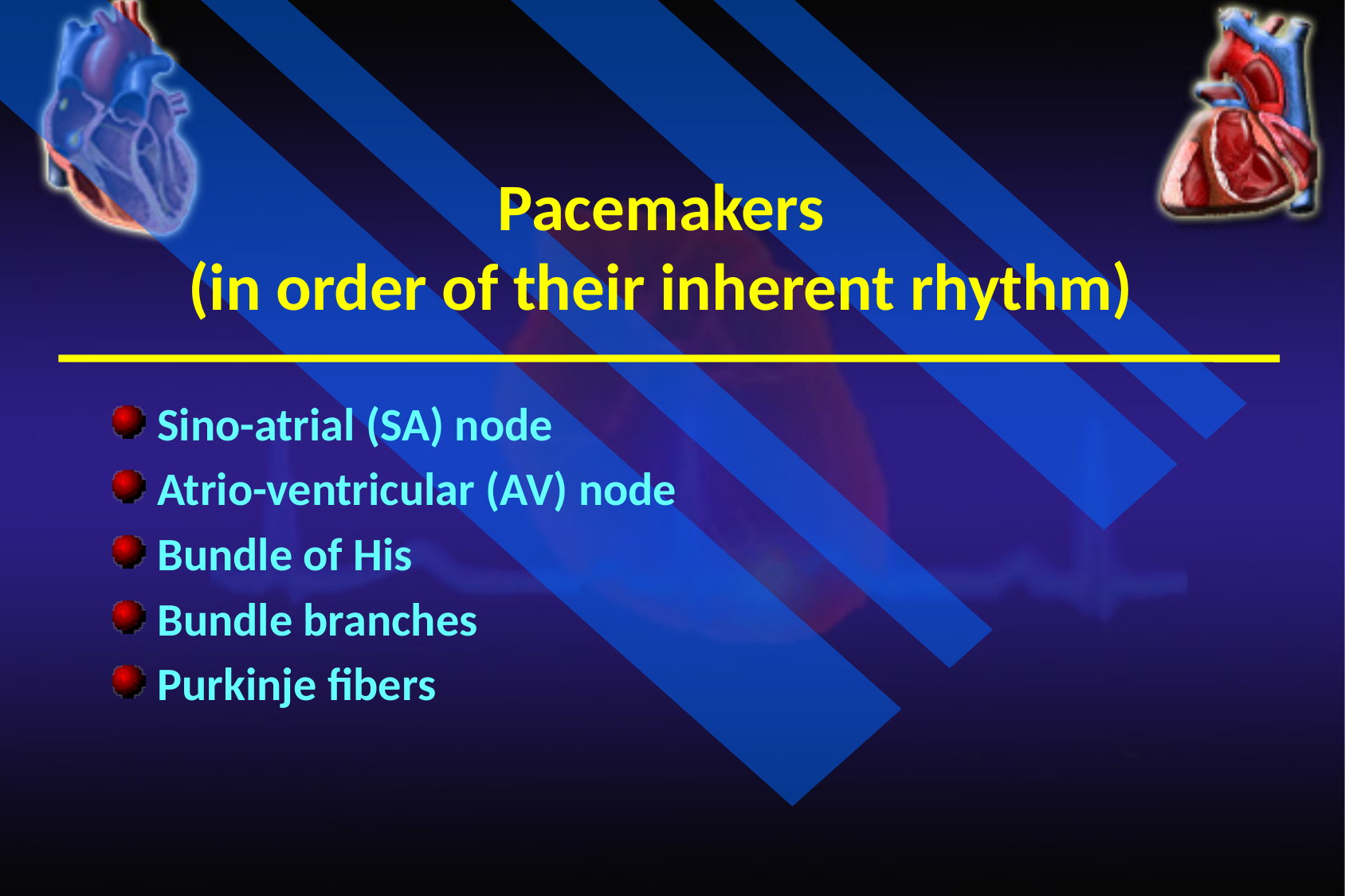

Pacemakers
(in order of their inherent rhythm)

Sino-atrial (SA) node
Atrio-ventricular (AV) node
Bundle of His
Bundle branches
Purkinje fibers